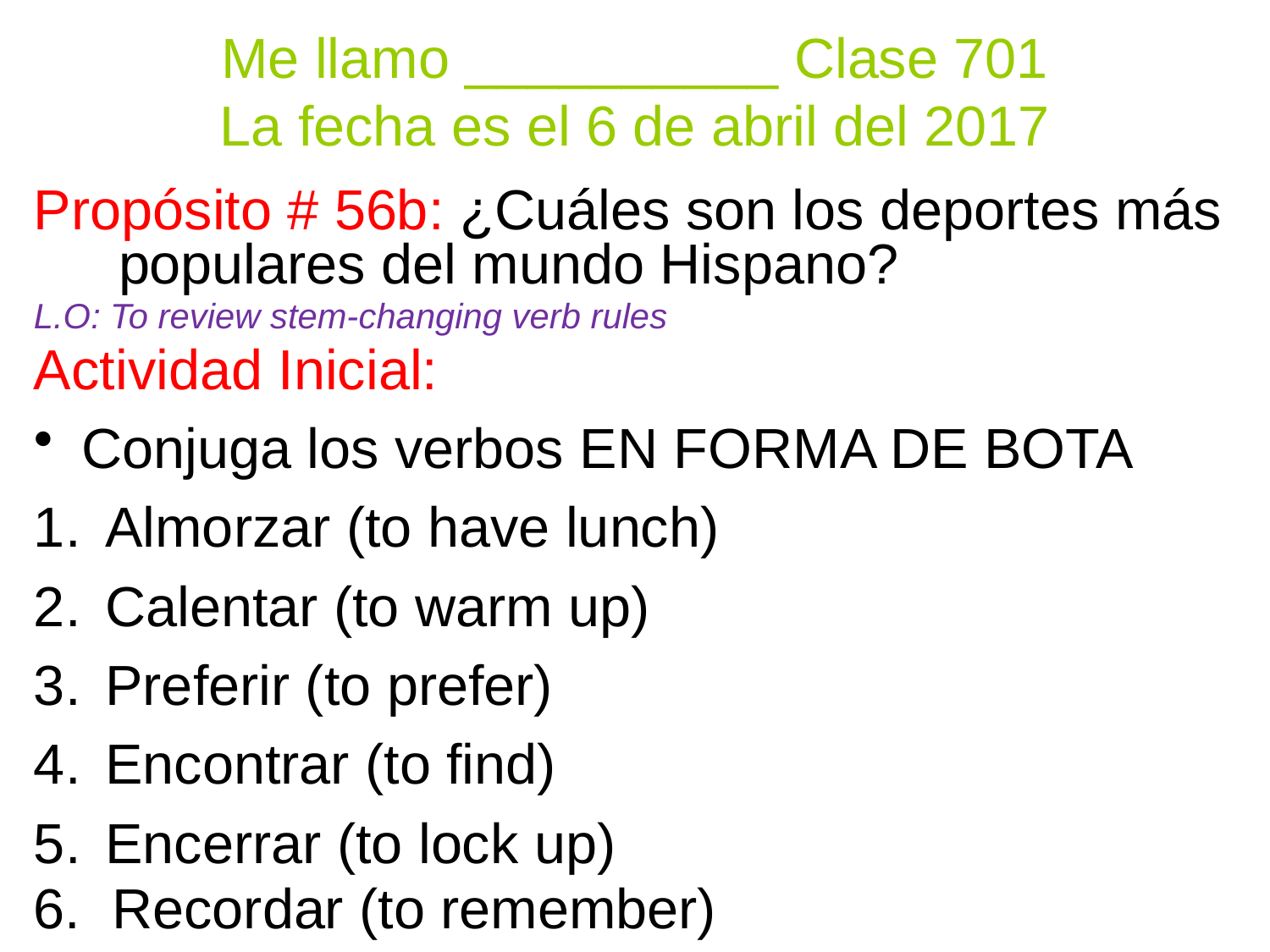

# Me llamo __________ Clase 701 La fecha es el 6 de abril del 2017
Propósito # 56b: ¿Cuáles son los deportes más populares del mundo Hispano?
L.O: To review stem-changing verb rules
Actividad Inicial:
Conjuga los verbos EN FORMA DE BOTA
Almorzar (to have lunch)
Calentar (to warm up)
Preferir (to prefer)
Encontrar (to find)
Encerrar (to lock up)
6.  Recordar (to remember)